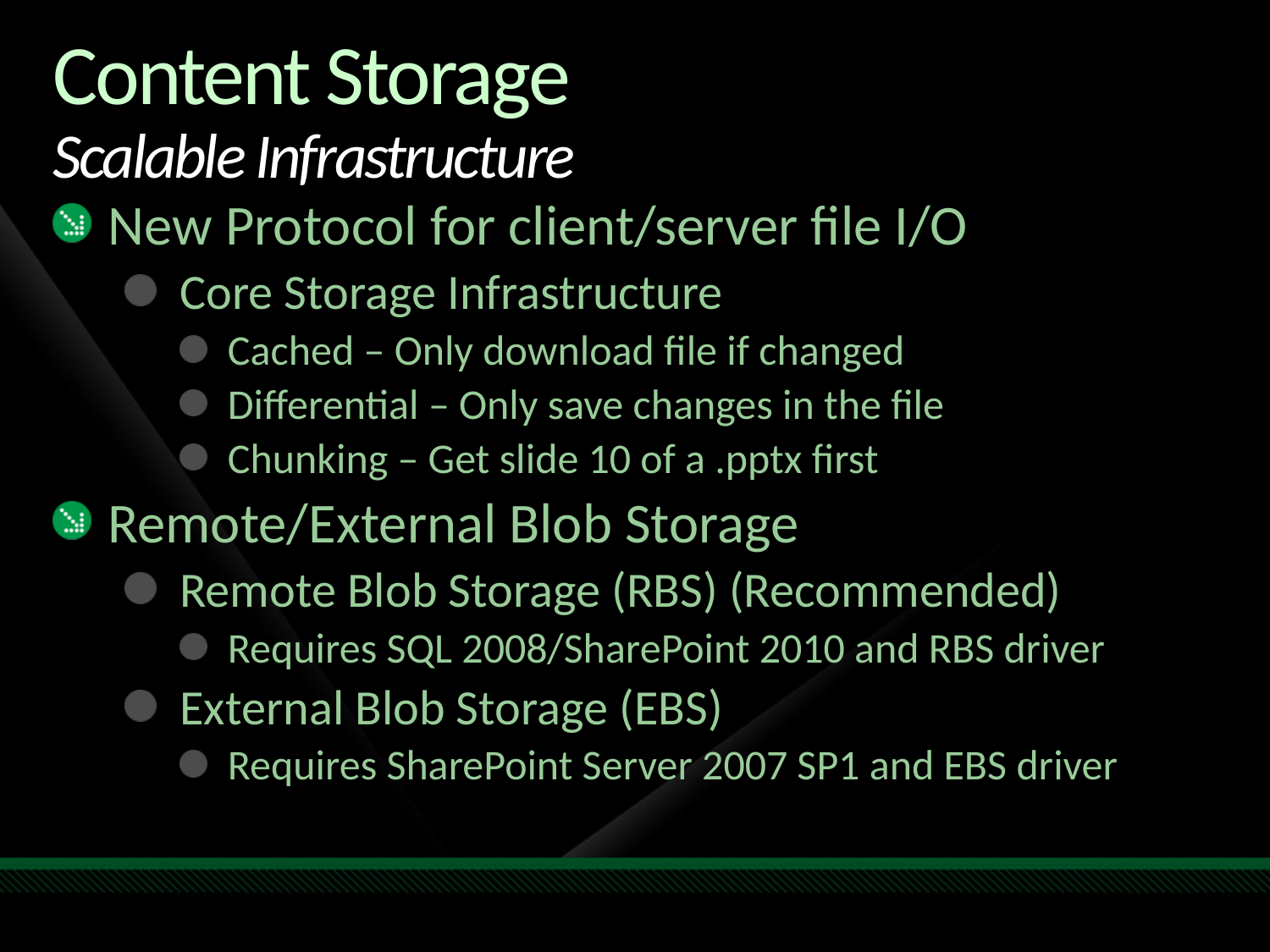

# Content Storage Scalable Infrastructure
New Protocol for client/server file I/O
Core Storage Infrastructure
Cached – Only download file if changed
Differential – Only save changes in the file
Chunking – Get slide 10 of a .pptx first
Remote/External Blob Storage
Remote Blob Storage (RBS) (Recommended)
Requires SQL 2008/SharePoint 2010 and RBS driver
External Blob Storage (EBS)
Requires SharePoint Server 2007 SP1 and EBS driver